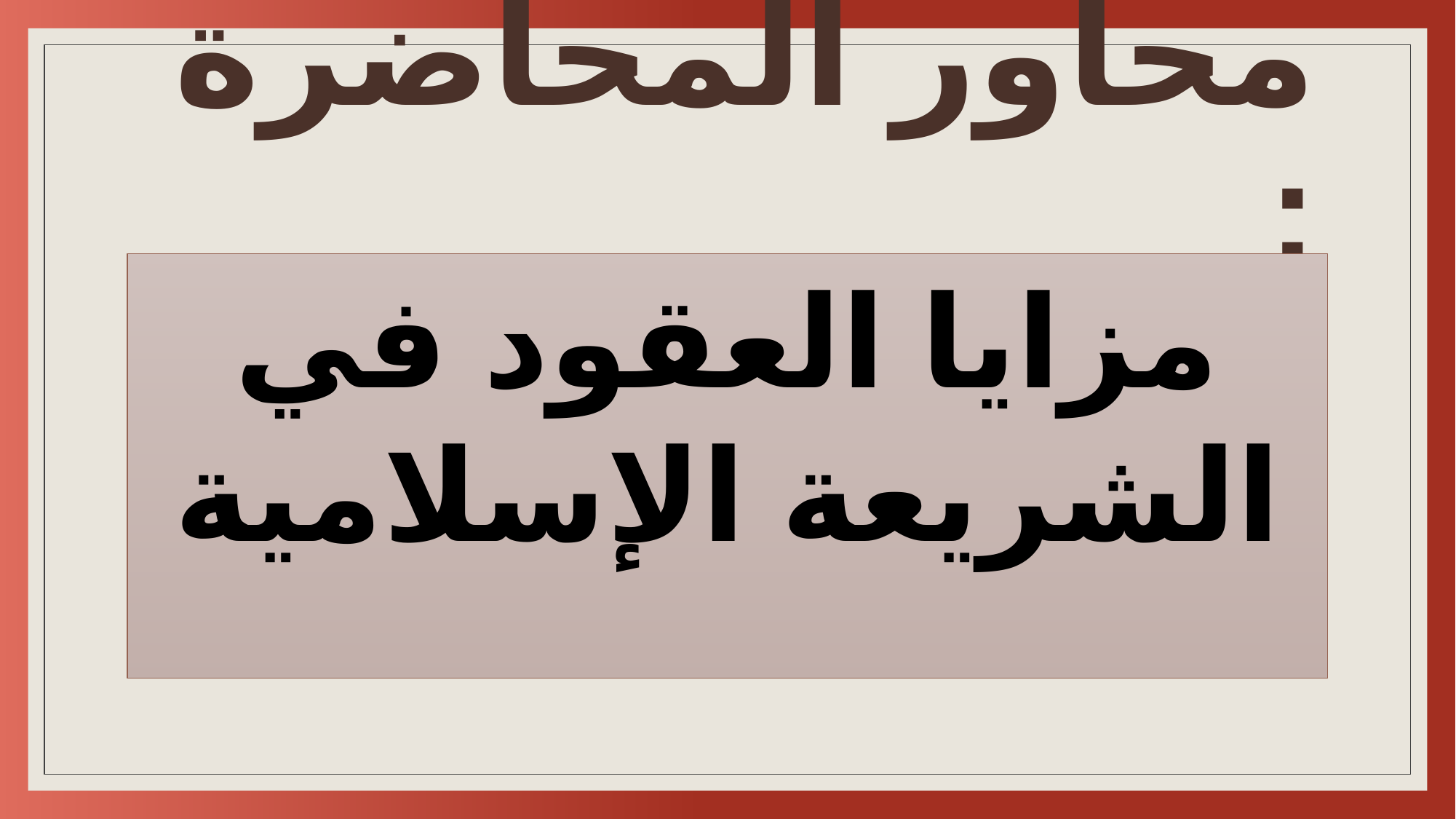

# محاور المحاضرة :
مزايا العقود في الشريعة الإسلامية